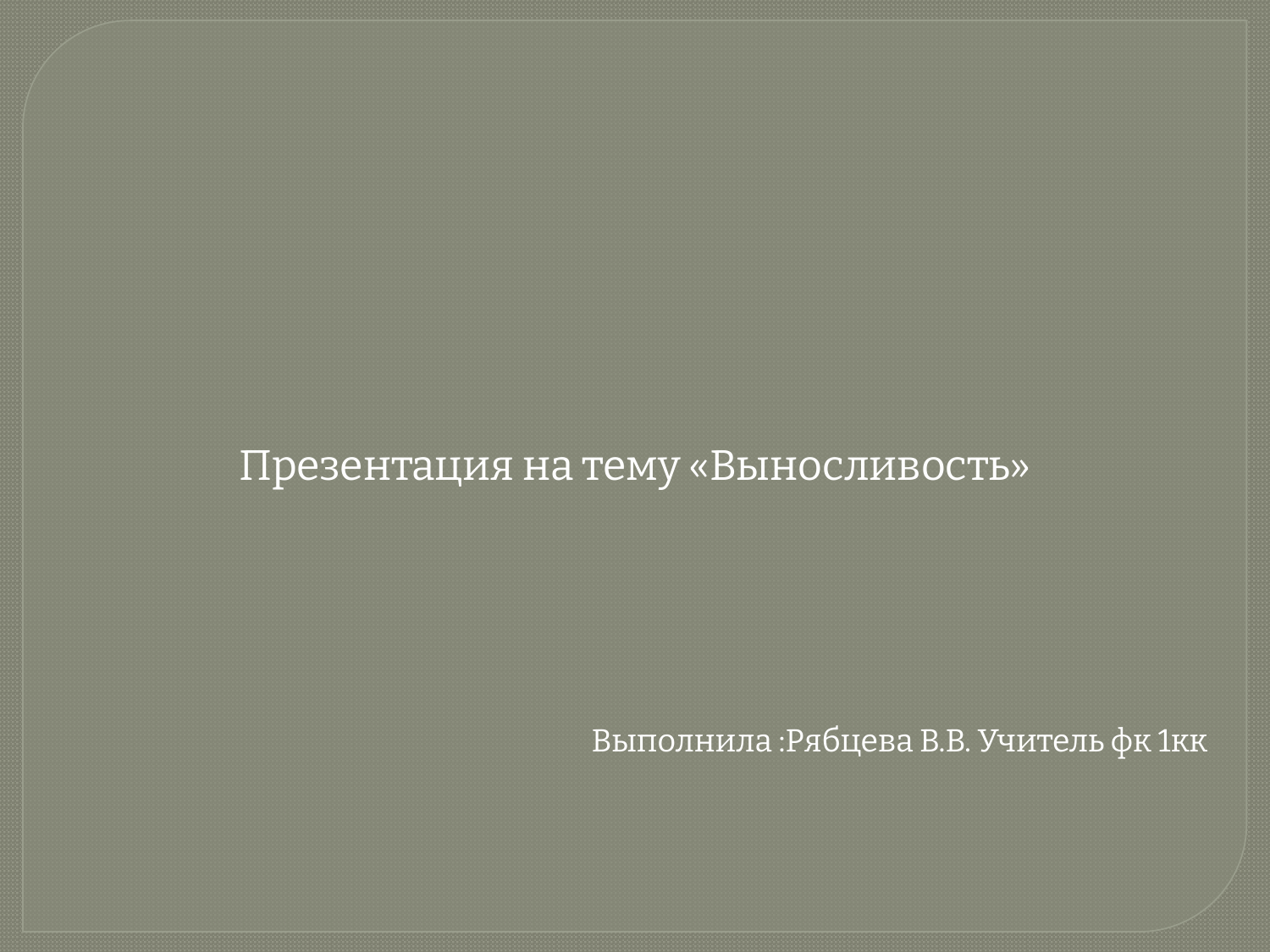

Презентация на тему «Выносливость»
Выполнила :Рябцева В.В. Учитель фк 1кк